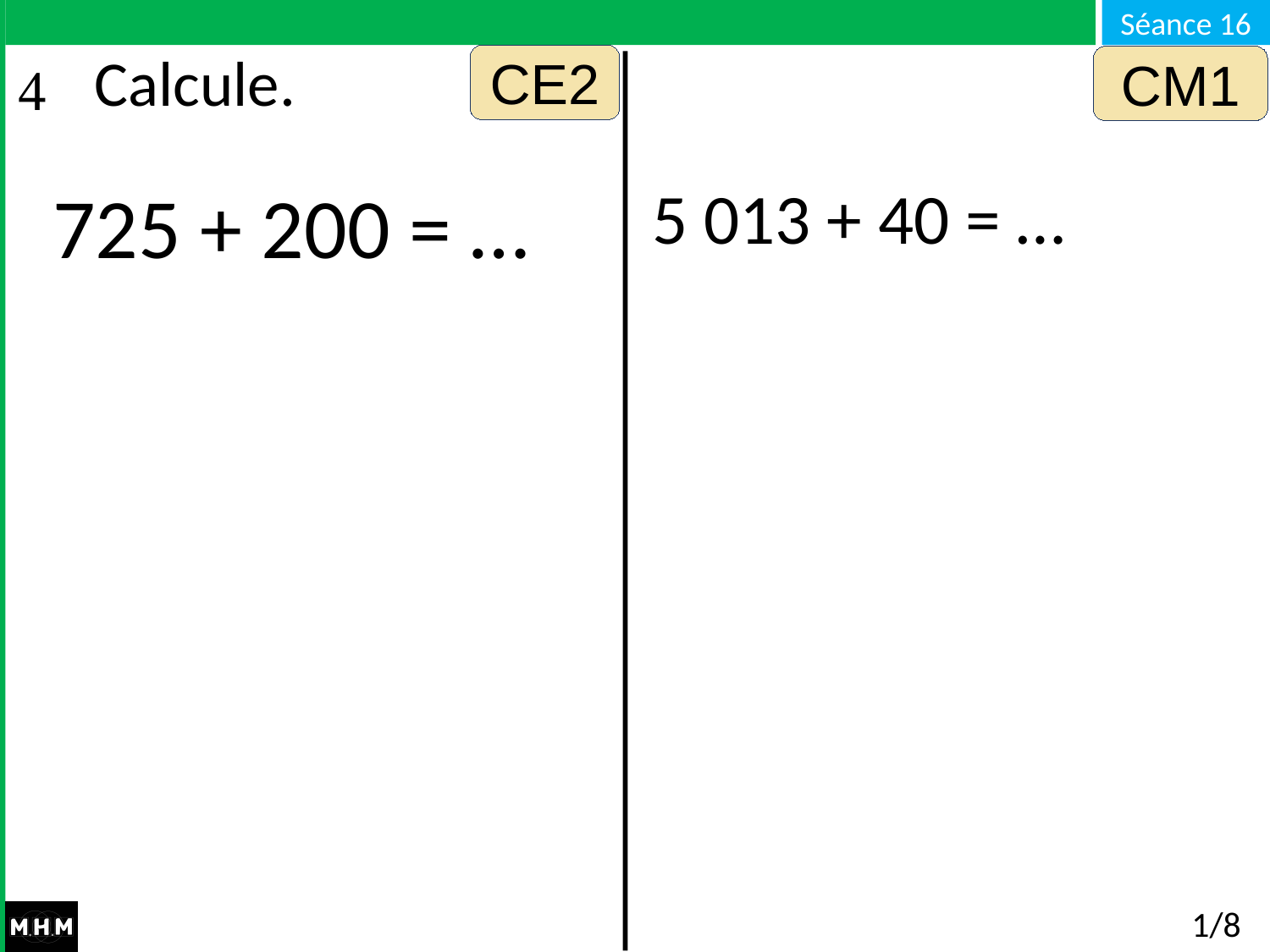

CE2
CM1
# Calcule.

725 + 200 = …
5 013 + 40 = …
1/8